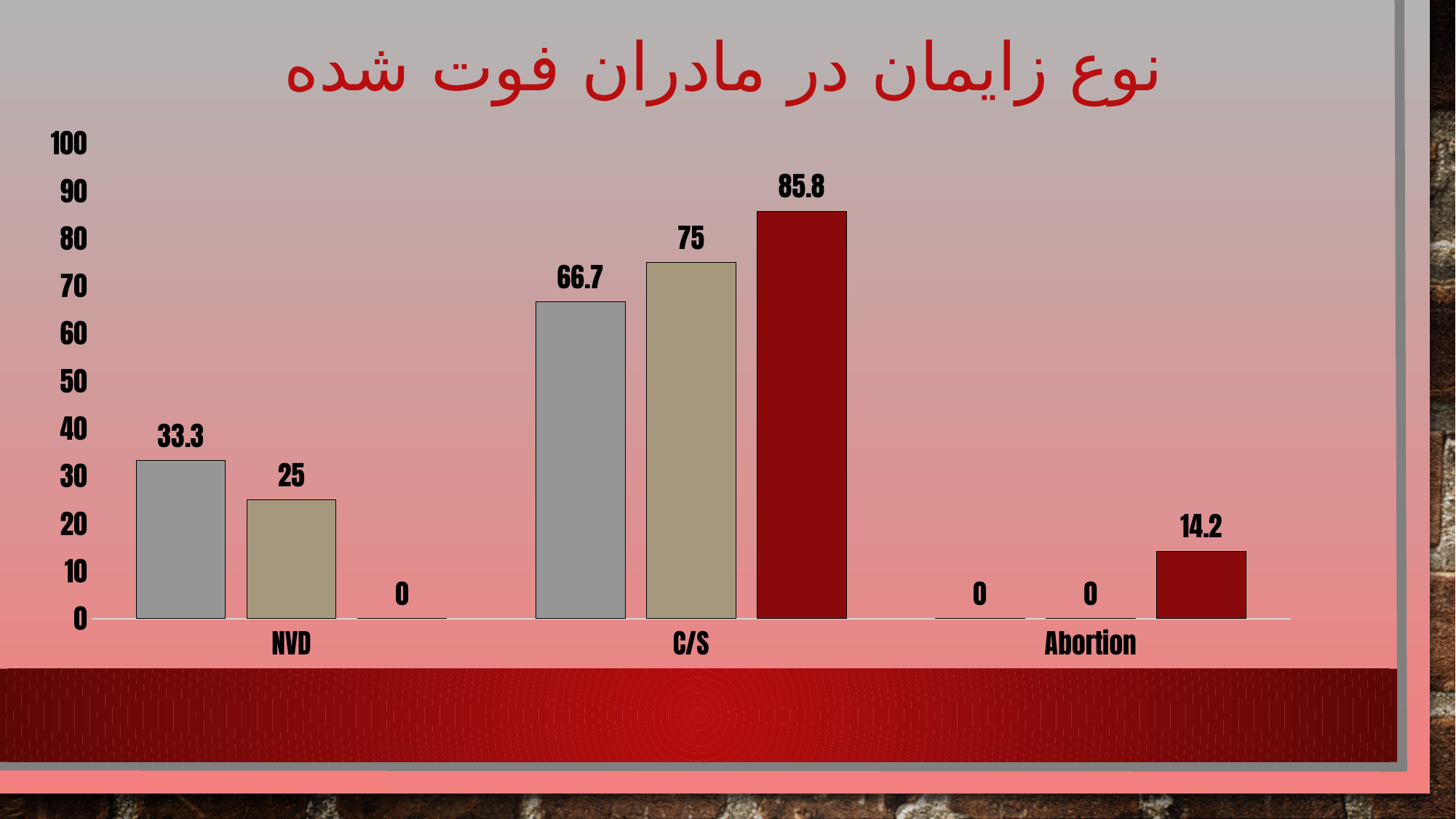

# نوع زایمان در مادران فوت شده

### Chart

| Category | 95 | 96 | 97 |
|---|---|---|---|
| NVD | 33.3 | 25.0 | 0.0 |
| C/S | 66.7 | 75.0 | 85.8 |
| Abortion | 0.0 | 0.0 | 14.2 |